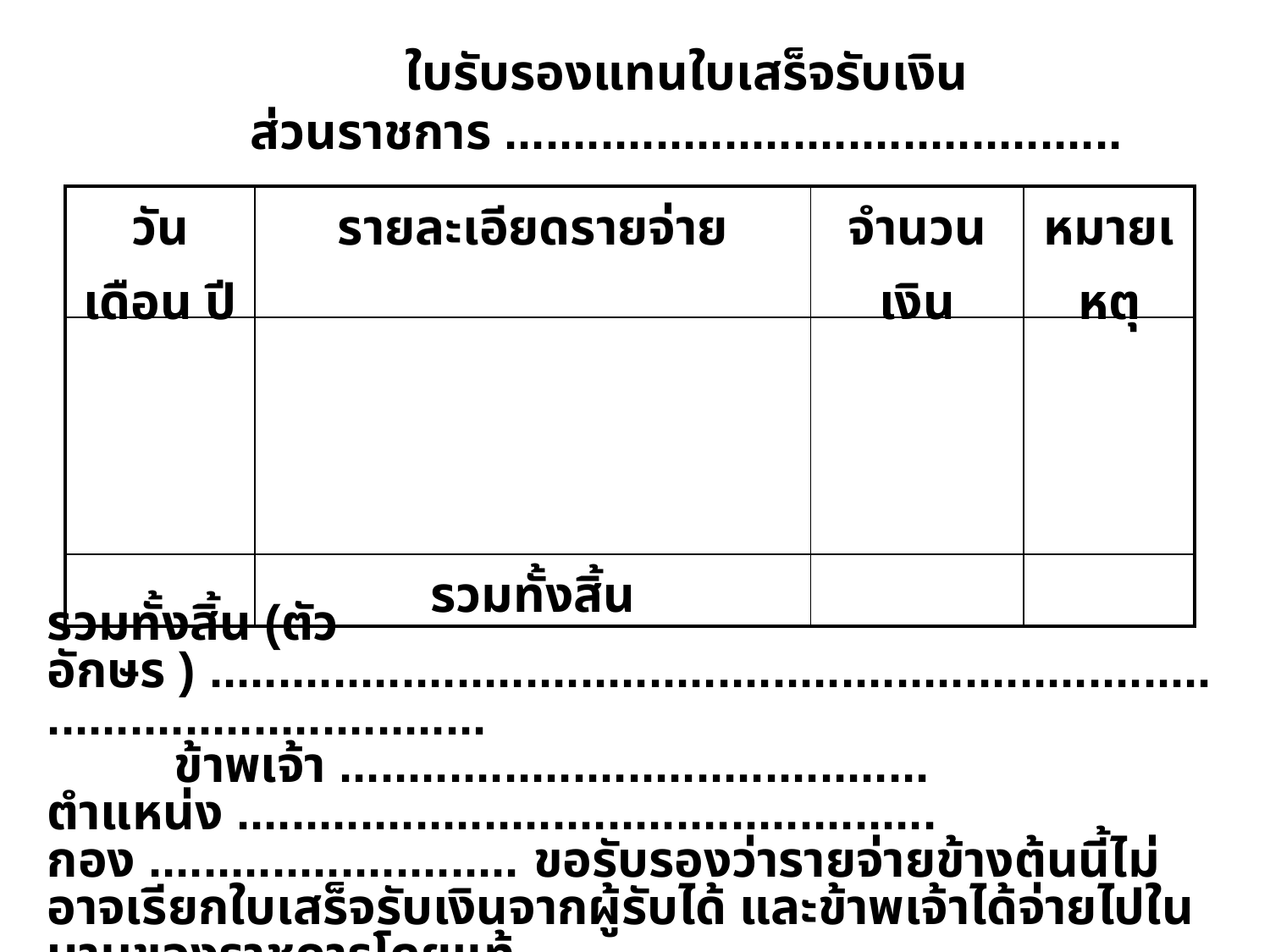

ใบรับรองแทนใบเสร็จรับเงิน
ส่วนราชการ .............................................
| วัน เดือน ปี | รายละเอียดรายจ่าย | จำนวนเงิน | หมายเหตุ |
| --- | --- | --- | --- |
|  |  |  |  |
|  | รวมทั้งสิ้น |  |  |
รวมทั้งสิ้น (ตัวอักษร ) .........................................................................................................
	ข้าพเจ้า ........................................... ตำแหน่ง ...................................................
กอง ........................... ขอรับรองว่ารายจ่ายข้างต้นนี้ไม่อาจเรียกใบเสร็จรับเงินจากผู้รับได้ และข้าพเจ้าได้จ่ายไปในนามของราชการโดยแท้
				(ลงชื่อ)........................………….......
				          วันที่ ........................................